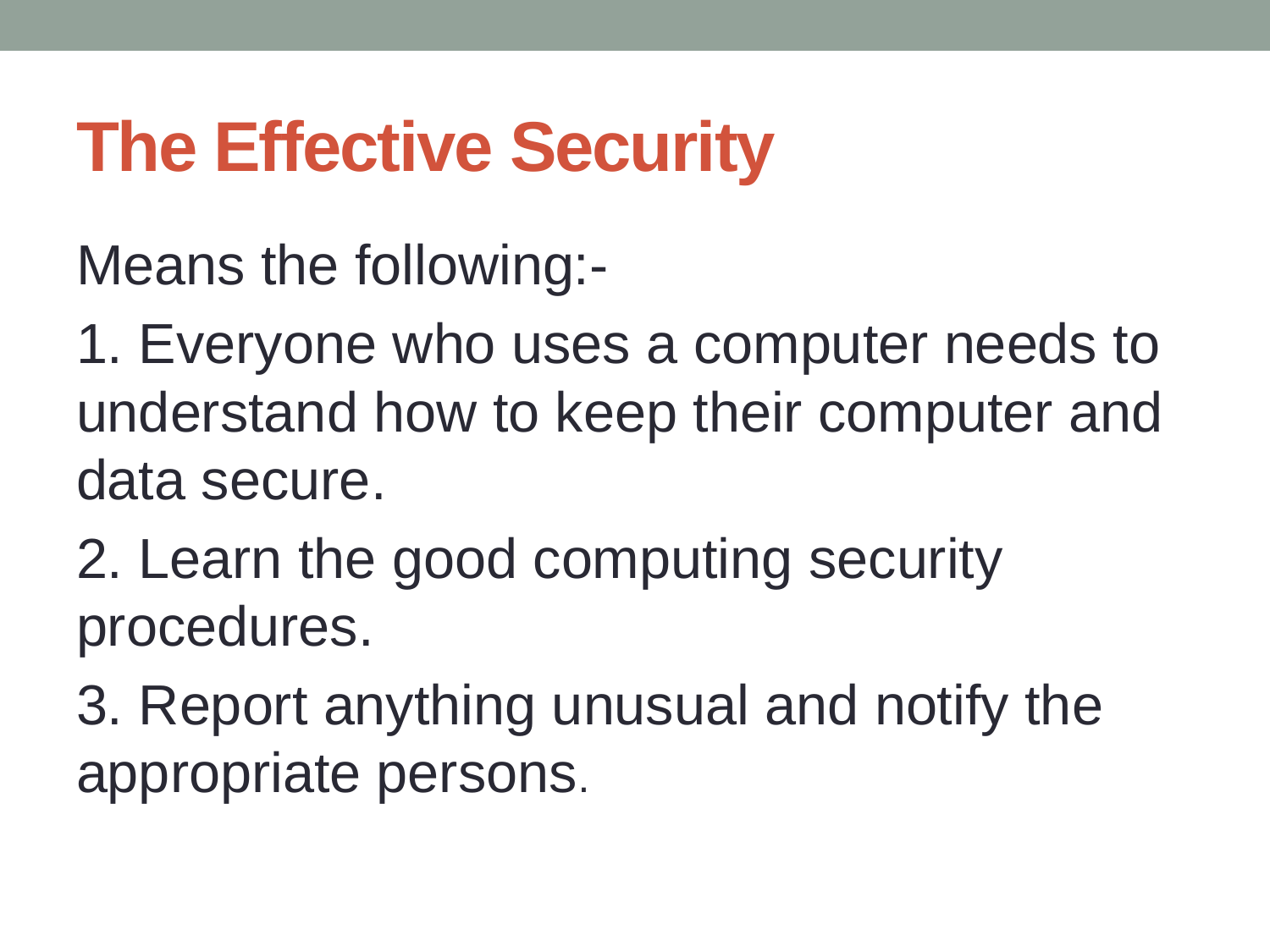

# The Effective Security
Means the following:-
1. Everyone who uses a computer needs to understand how to keep their computer and data secure.
2. Learn the good computing security procedures.
3. Report anything unusual and notify the appropriate persons.